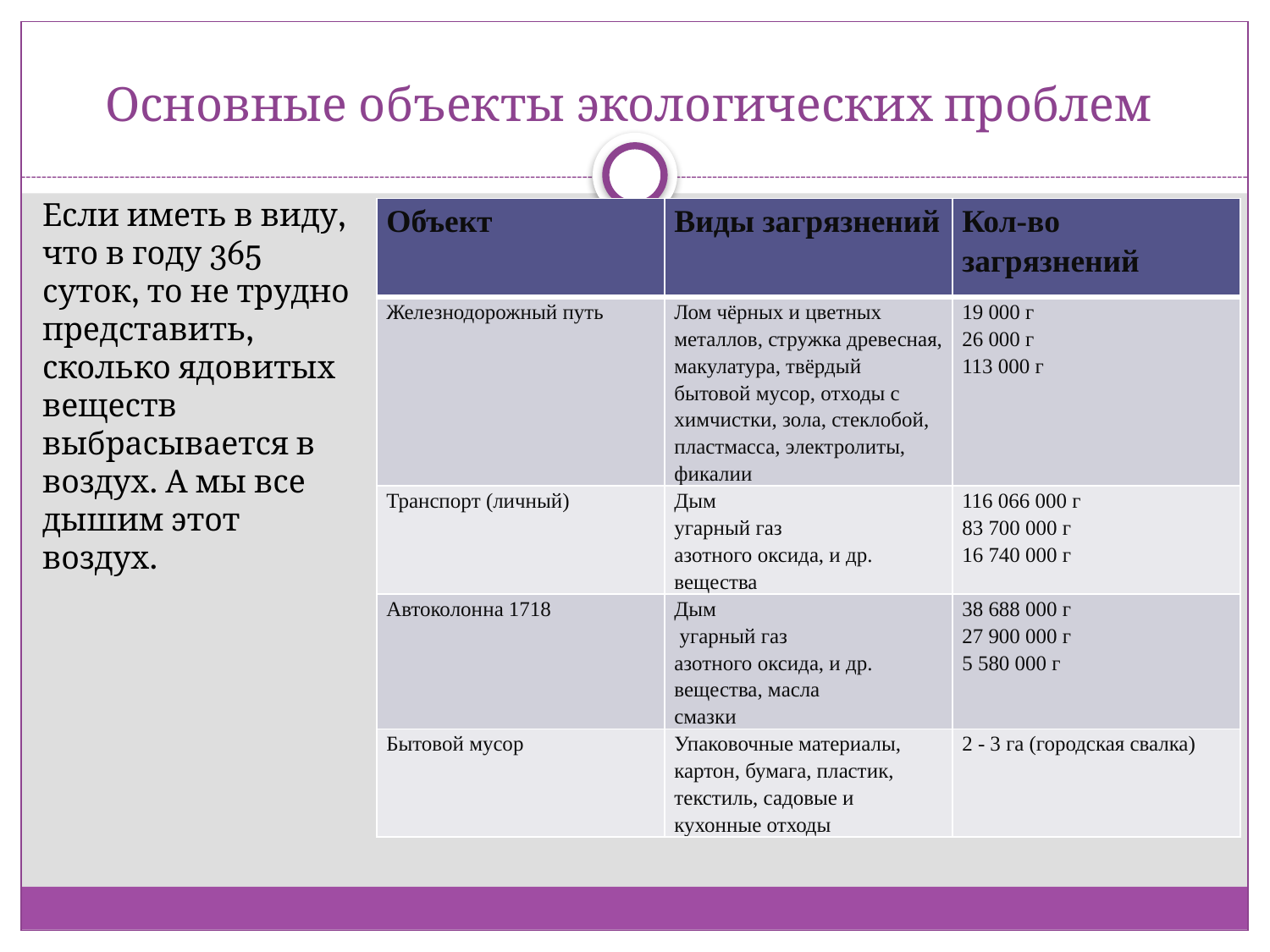

# Основные объекты экологических проблем
Если иметь в виду, что в году 365 суток, то не трудно представить, сколько ядовитых веществ выбрасывается в воздух. А мы все дышим этот воздух.
| Объект | Виды загрязнений | Кол-во загрязнений |
| --- | --- | --- |
| Железнодорожный путь | Лом чёрных и цветных металлов, стружка древесная, макулатура, твёрдый бытовой мусор, отходы с химчистки, зола, стеклобой, пластмасса, электролиты, фикалии | 19 000 г 26 000 г 113 000 г |
| Транспорт (личный) | Дым угарный газ азотного оксида, и др. вещества | 116 066 000 г 83 700 000 г 16 740 000 г |
| Автоколонна 1718 | Дым угарный газ азотного оксида, и др. вещества, масла смазки | 38 688 000 г 27 900 000 г 5 580 000 г |
| Бытовой мусор | Упаковочные материалы, картон, бумага, пластик, текстиль, садовые и кухонные отходы | 2 - 3 га (городская свалка) |